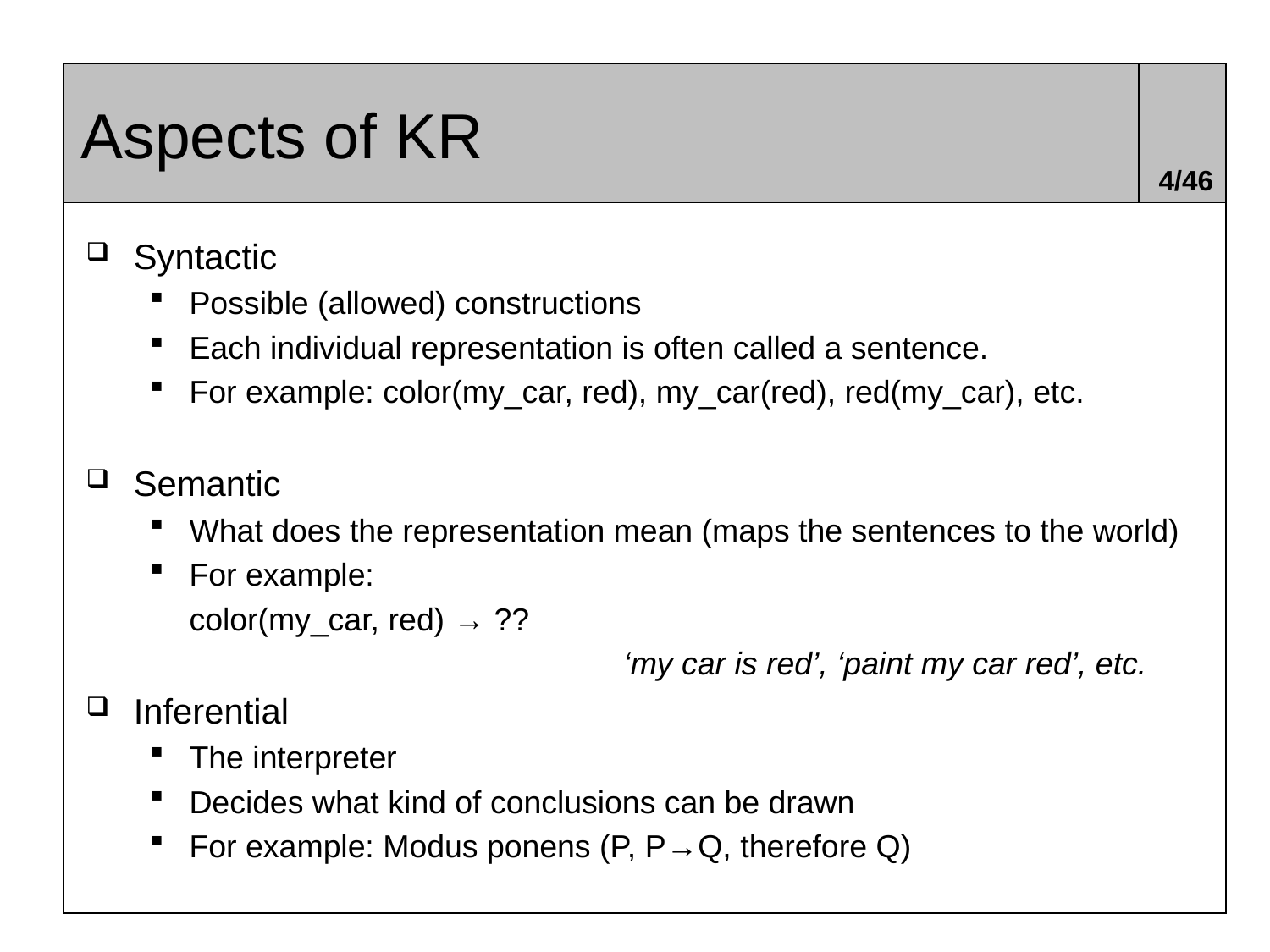

# Aspects of KR
4/46
Syntactic
Possible (allowed) constructions
Each individual representation is often called a sentence.
For example: color(my_car, red), my_car(red), red(my_car), etc.

Semantic
What does the representation mean (maps the sentences to the world)
For example:
	color(my_car, red) → ??
				      ‘my car is red’, ‘paint my car red’, etc.
Inferential
The interpreter
Decides what kind of conclusions can be drawn
For example: Modus ponens (P, P→Q, therefore Q)